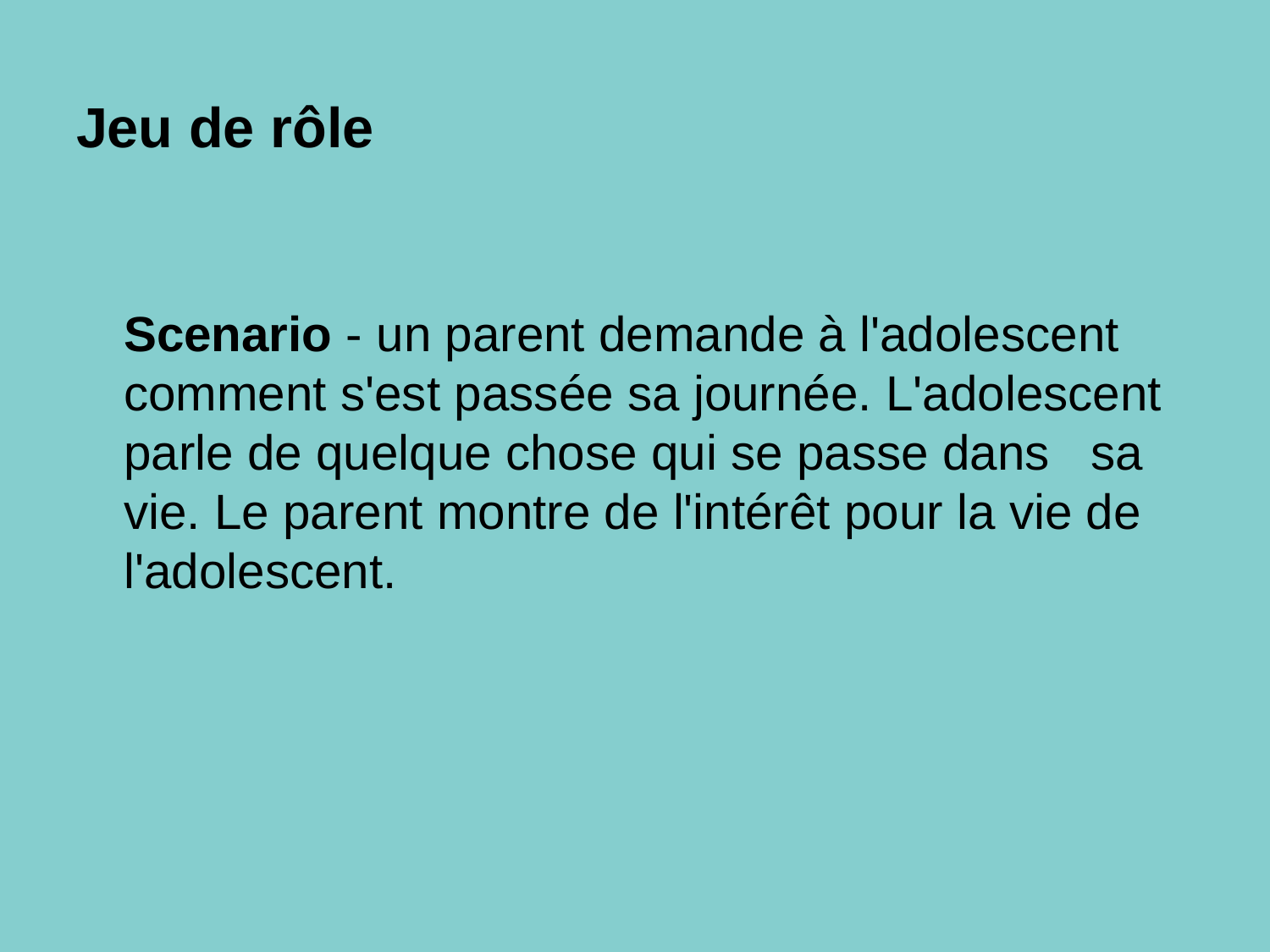

# Jeu de rôle
Scenario - un parent demande à l'adolescent comment s'est passée sa journée. L'adolescent  parle de quelque chose qui se passe dans   sa vie. Le parent montre de l'intérêt pour la vie de l'adolescent.